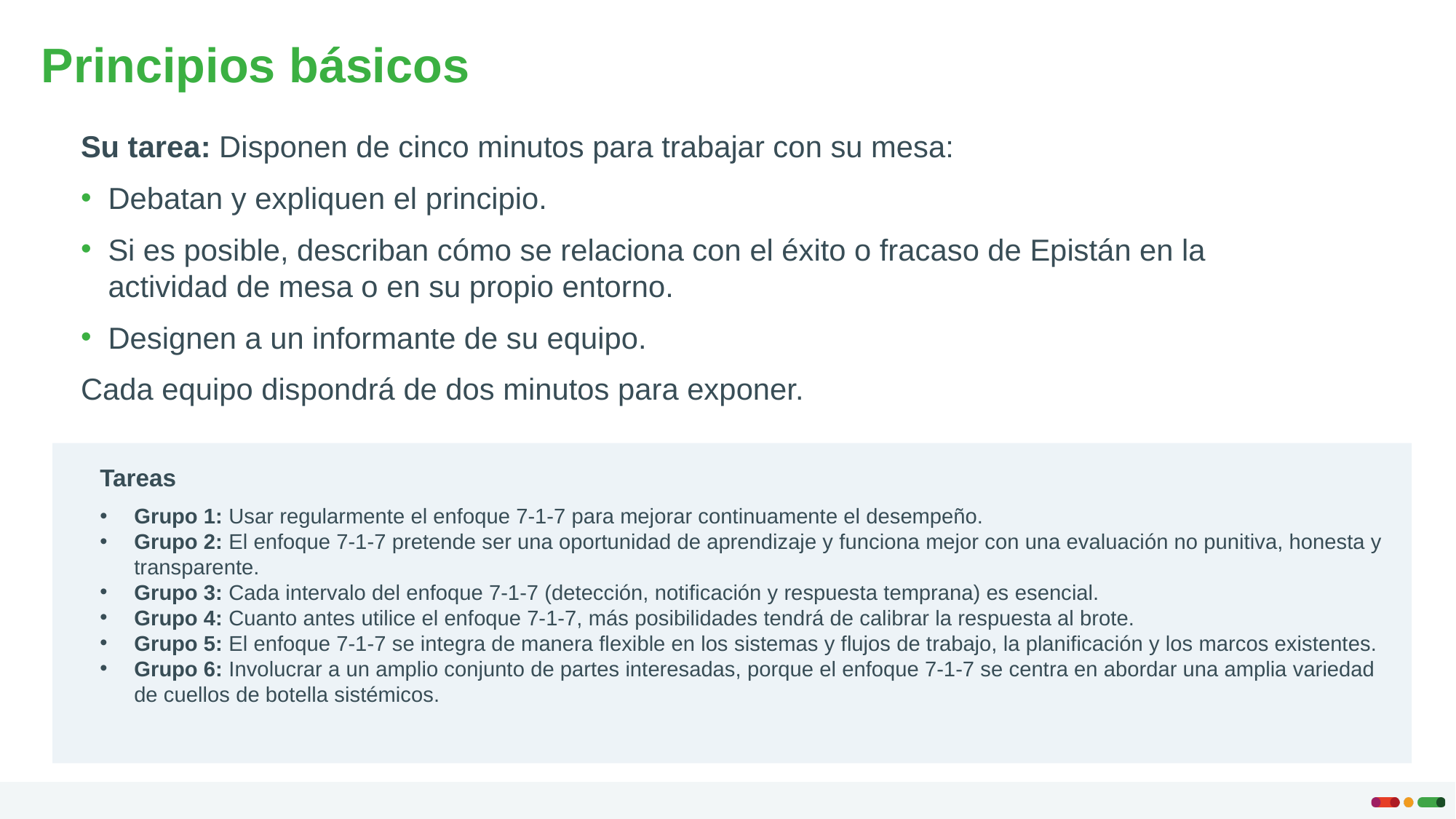

# Principios básicos
Su tarea: Disponen de cinco minutos para trabajar con su mesa:
Debatan y expliquen el principio.
Si es posible, describan cómo se relaciona con el éxito o fracaso de Epistán en la actividad de mesa o en su propio entorno.
Designen a un informante de su equipo.
Cada equipo dispondrá de dos minutos para exponer.

Tareas

Grupo 1: Usar regularmente el enfoque 7-1-7 para mejorar continuamente el desempeño.
Grupo 2: El enfoque 7-1-7 pretende ser una oportunidad de aprendizaje y funciona mejor con una evaluación no punitiva, honesta y transparente.
Grupo 3: Cada intervalo del enfoque 7-1-7 (detección, notificación y respuesta temprana) es esencial.
Grupo 4: Cuanto antes utilice el enfoque 7-1-7, más posibilidades tendrá de calibrar la respuesta al brote.
Grupo 5: El enfoque 7-1-7 se integra de manera flexible en los sistemas y flujos de trabajo, la planificación y los marcos existentes.
Grupo 6: Involucrar a un amplio conjunto de partes interesadas, porque el enfoque 7-1-7 se centra en abordar una amplia variedad de cuellos de botella sistémicos.